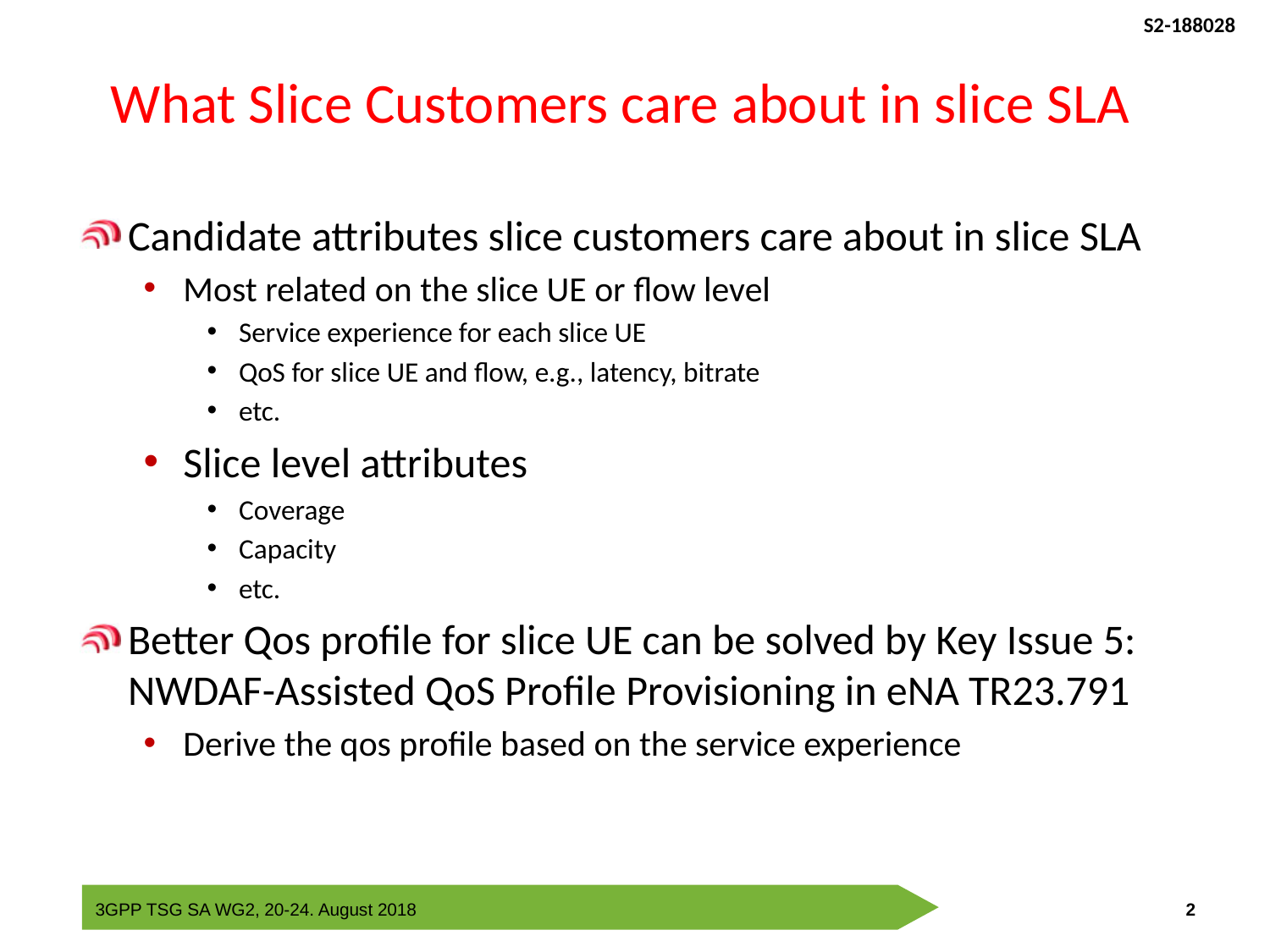

# What Slice Customers care about in slice SLA
Candidate attributes slice customers care about in slice SLA
Most related on the slice UE or flow level
Service experience for each slice UE
QoS for slice UE and flow, e.g., latency, bitrate
etc.
Slice level attributes
Coverage
Capacity
etc.
Better Qos profile for slice UE can be solved by Key Issue 5: NWDAF-Assisted QoS Profile Provisioning in eNA TR23.791
Derive the qos profile based on the service experience